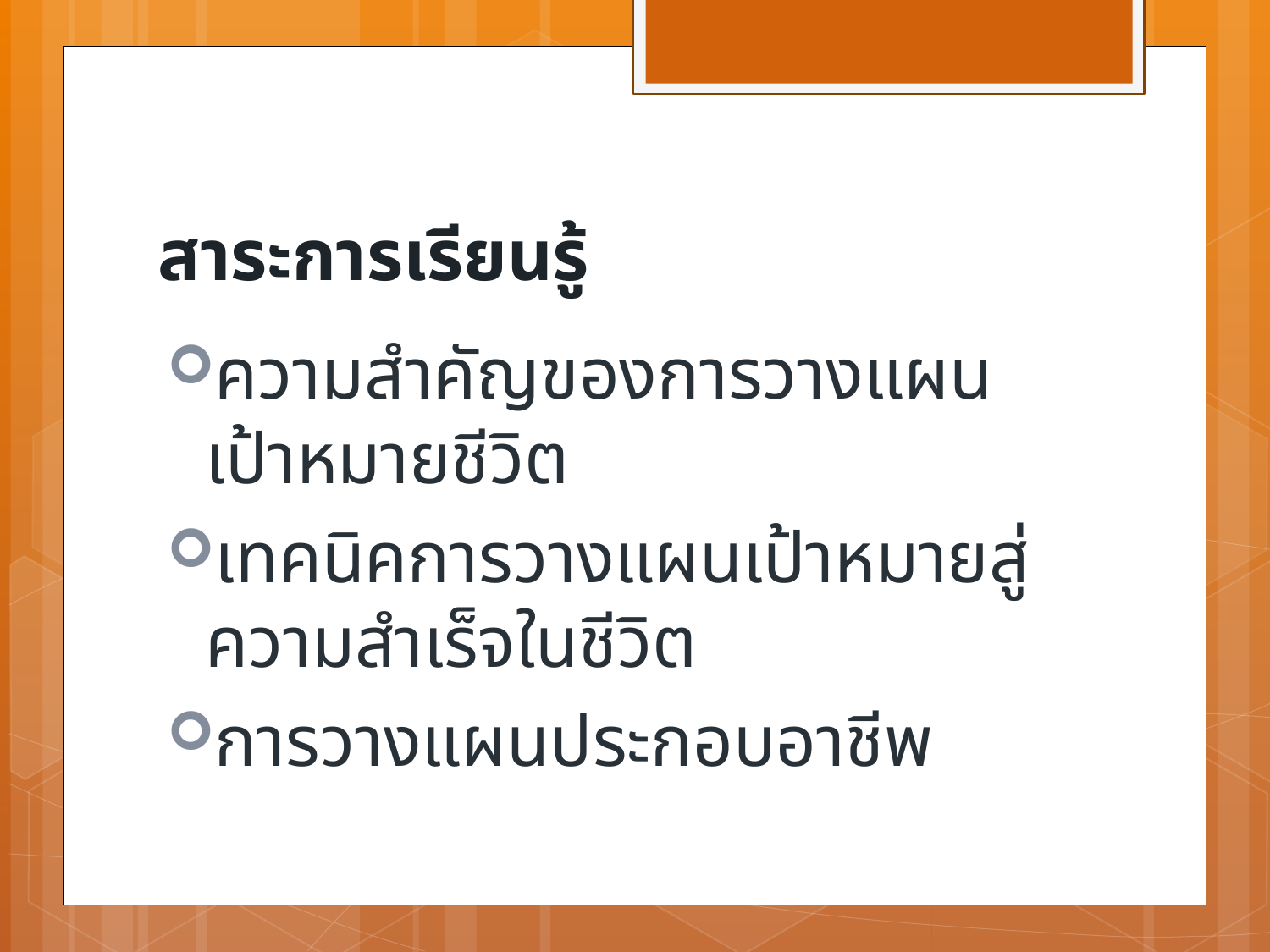

# สาระการเรียนรู้
ความสำคัญของการวางแผนเป้าหมายชีวิต
เทคนิคการวางแผนเป้าหมายสู่ความสำเร็จในชีวิต
การวางแผนประกอบอาชีพ